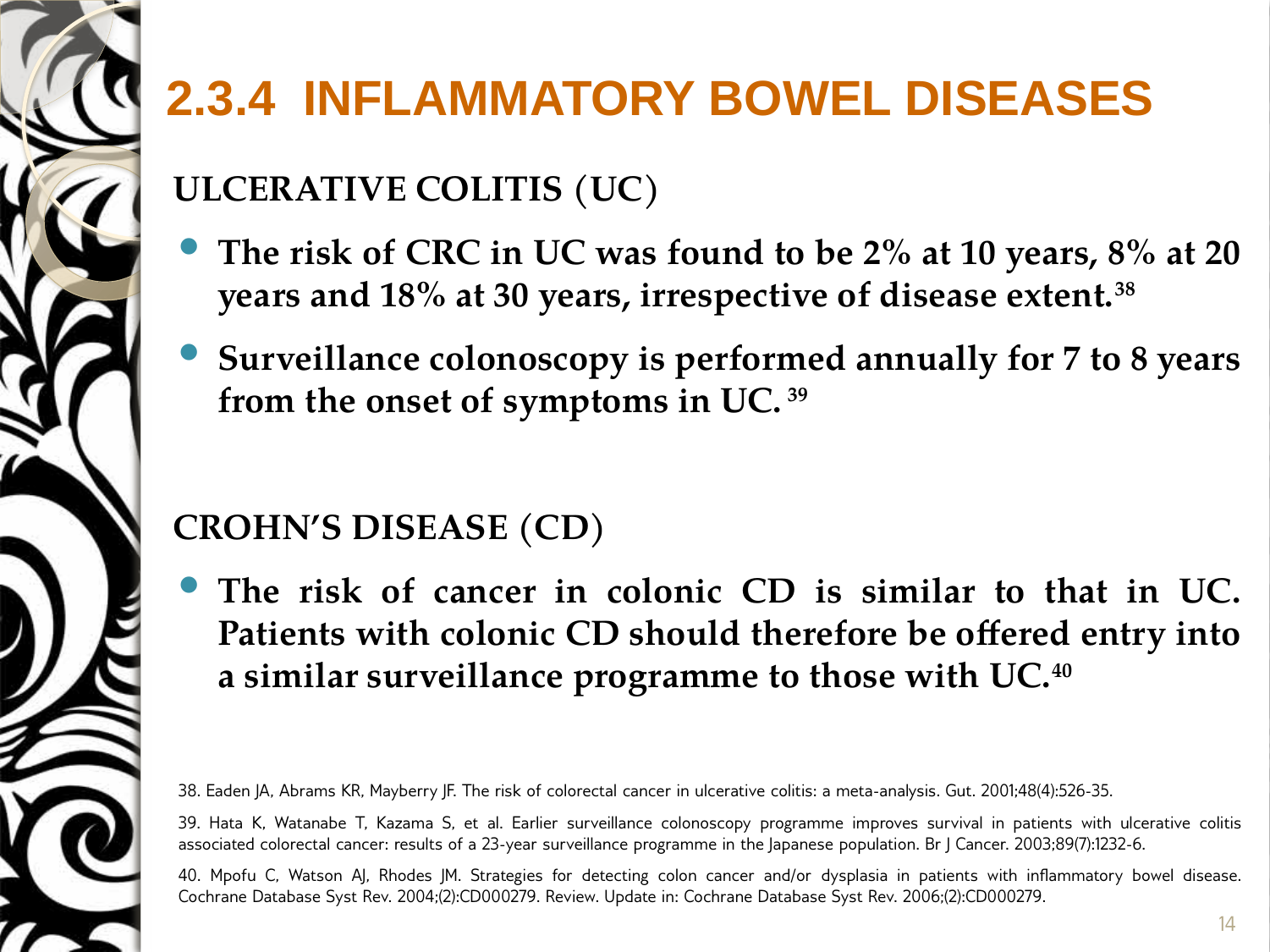

2.3.4  INFLAMMATORY BOWEL DISEASES
ULCERATIVE COLITIS (UC)
The risk of CRC in UC was found to be 2% at 10 years, 8% at 20 years and 18% at 30 years, irrespective of disease extent.38
Surveillance colonoscopy is performed annually for 7 to 8 years from the onset of symptoms in UC. 39

CROHN’S DISEASE (CD)
The risk of cancer in colonic CD is similar to that in UC. Patients with colonic CD should therefore be offered entry into a similar surveillance programme to those with UC.40

38. Eaden JA, Abrams KR, Mayberry JF. The risk of colorectal cancer in ulcerative colitis: a meta-analysis. Gut. 2001;48(4):526-35.
39. Hata K, Watanabe T, Kazama S, et al. Earlier surveillance colonoscopy programme improves survival in patients with ulcerative colitis associated colorectal cancer: results of a 23-year surveillance programme in the Japanese population. Br J Cancer. 2003;89(7):1232-6.
40. Mpofu C, Watson AJ, Rhodes JM. Strategies for detecting colon cancer and/or dysplasia in patients with inflammatory bowel disease. Cochrane Database Syst Rev. 2004;(2):CD000279. Review. Update in: Cochrane Database Syst Rev. 2006;(2):CD000279.

14